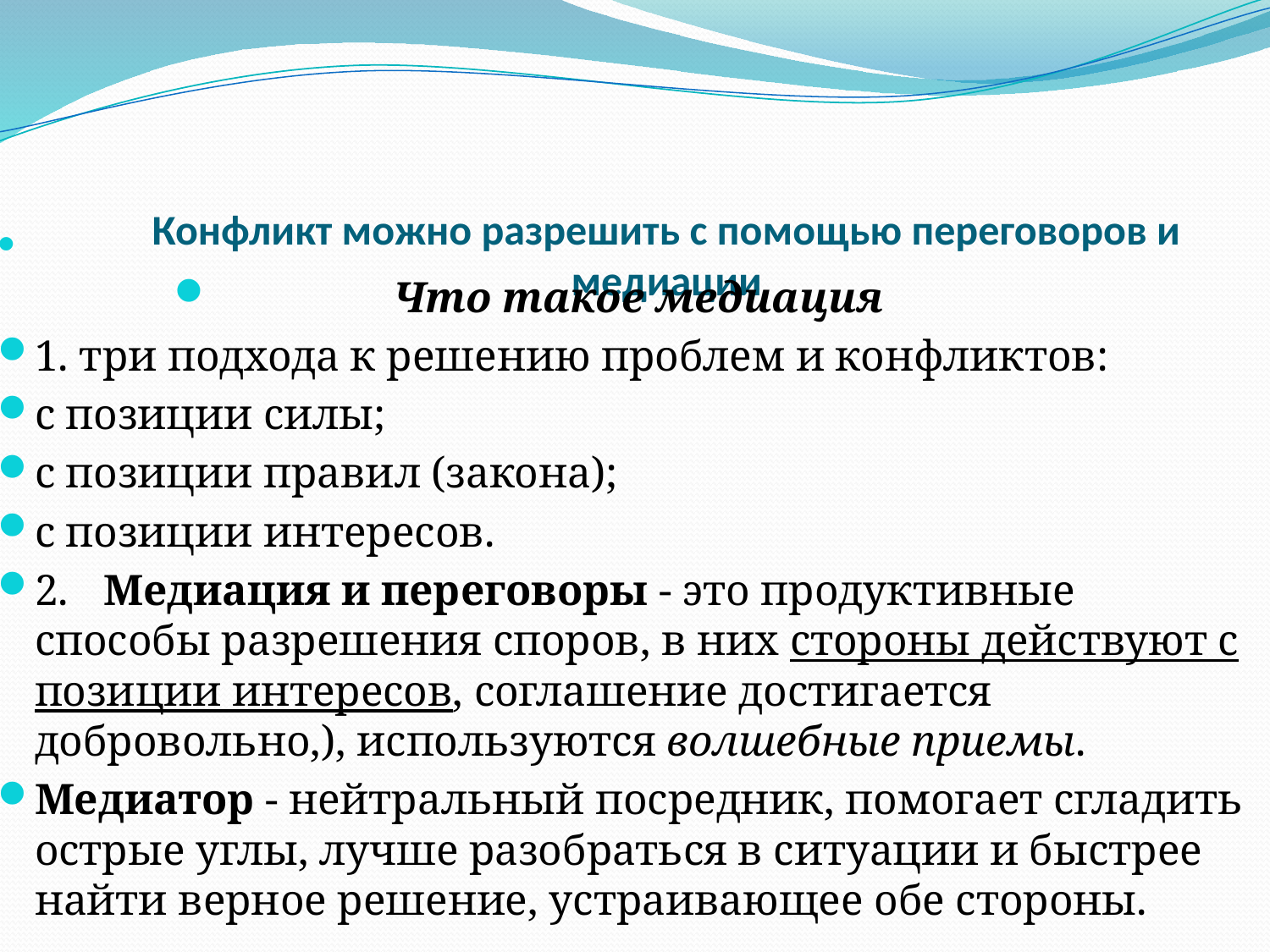

# Конфликт можно разрешить с помощью переговоров и медиации

Что такое медиация
1. три подхода к решению проблем и конфликтов:
с позиции силы;
с позиции правил (закона);
с позиции интересов.
2.	Медиация и переговоры - это продуктивные способы разрешения споров, в них стороны действуют с позиции интересов, соглашение достигается добровольно,), используются волшебные приемы.
Медиатор - нейтральный посредник, помогает сгладить острые углы, лучше разобраться в ситуации и быстрее найти верное решение, устраивающее обе стороны.